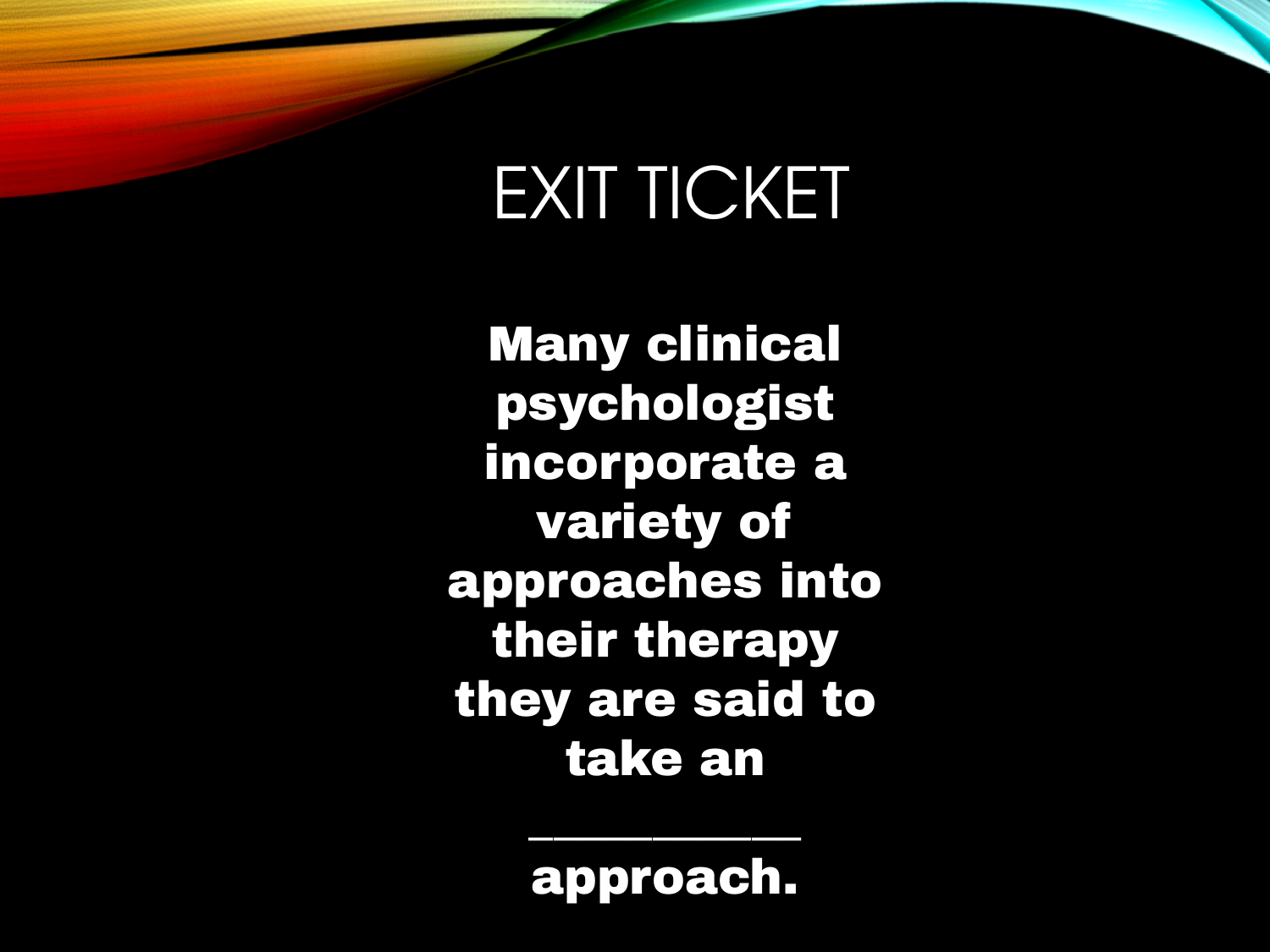

# Exit ticket
Many clinical psychologist incorporate a variety of approaches into their therapy they are said to take an ___________ approach.